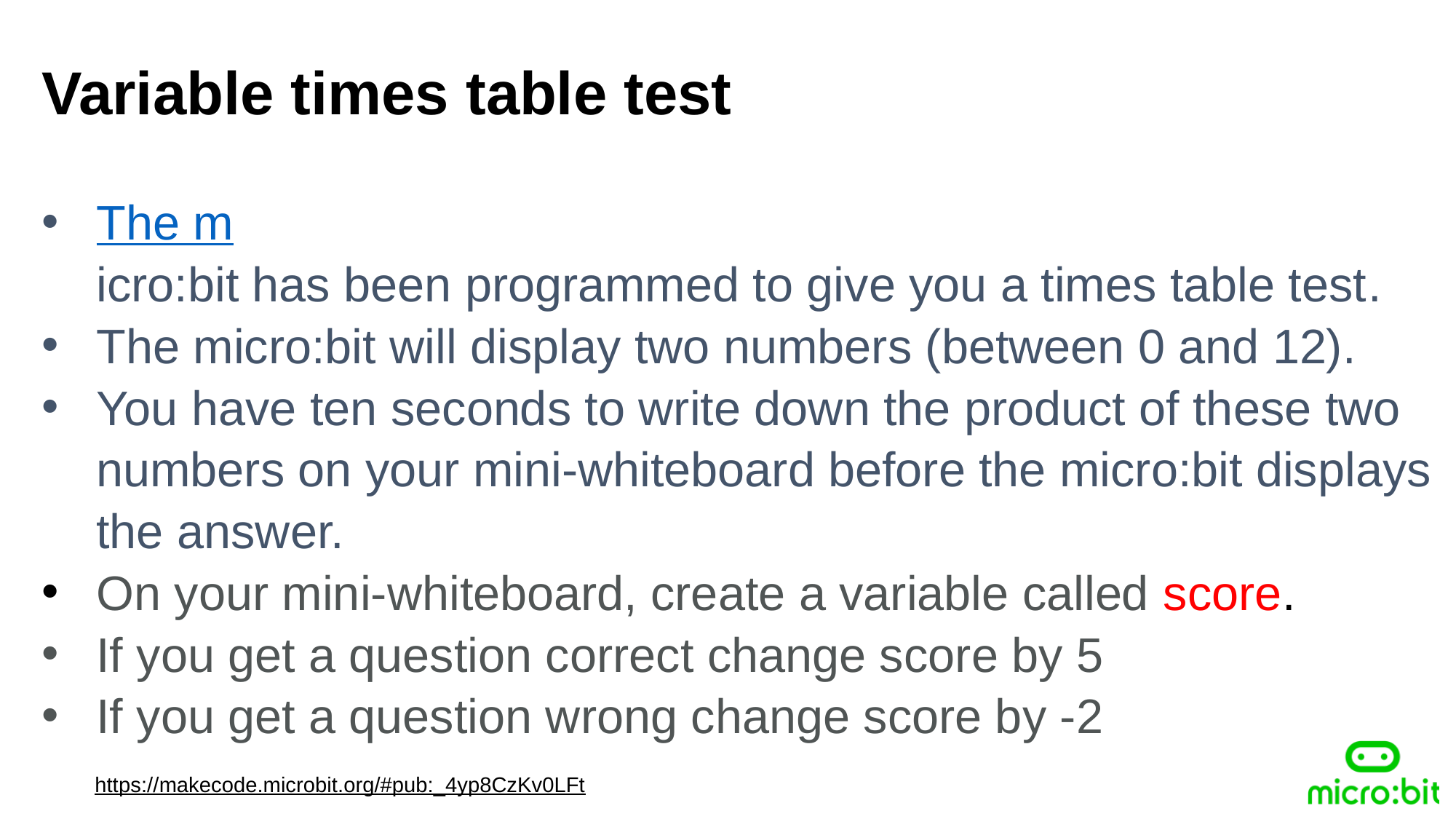

Variable times table test

The micro:bit has been programmed to give you a times table test.
The micro:bit will display two numbers (between 0 and 12).
You have ten seconds to write down the product of these two numbers on your mini-whiteboard before the micro:bit displays the answer.
On your mini-whiteboard, create a variable called score.
If you get a question correct change score by 5
If you get a question wrong change score by -2

https://makecode.microbit.org/#pub:_4yp8CzKv0LFt